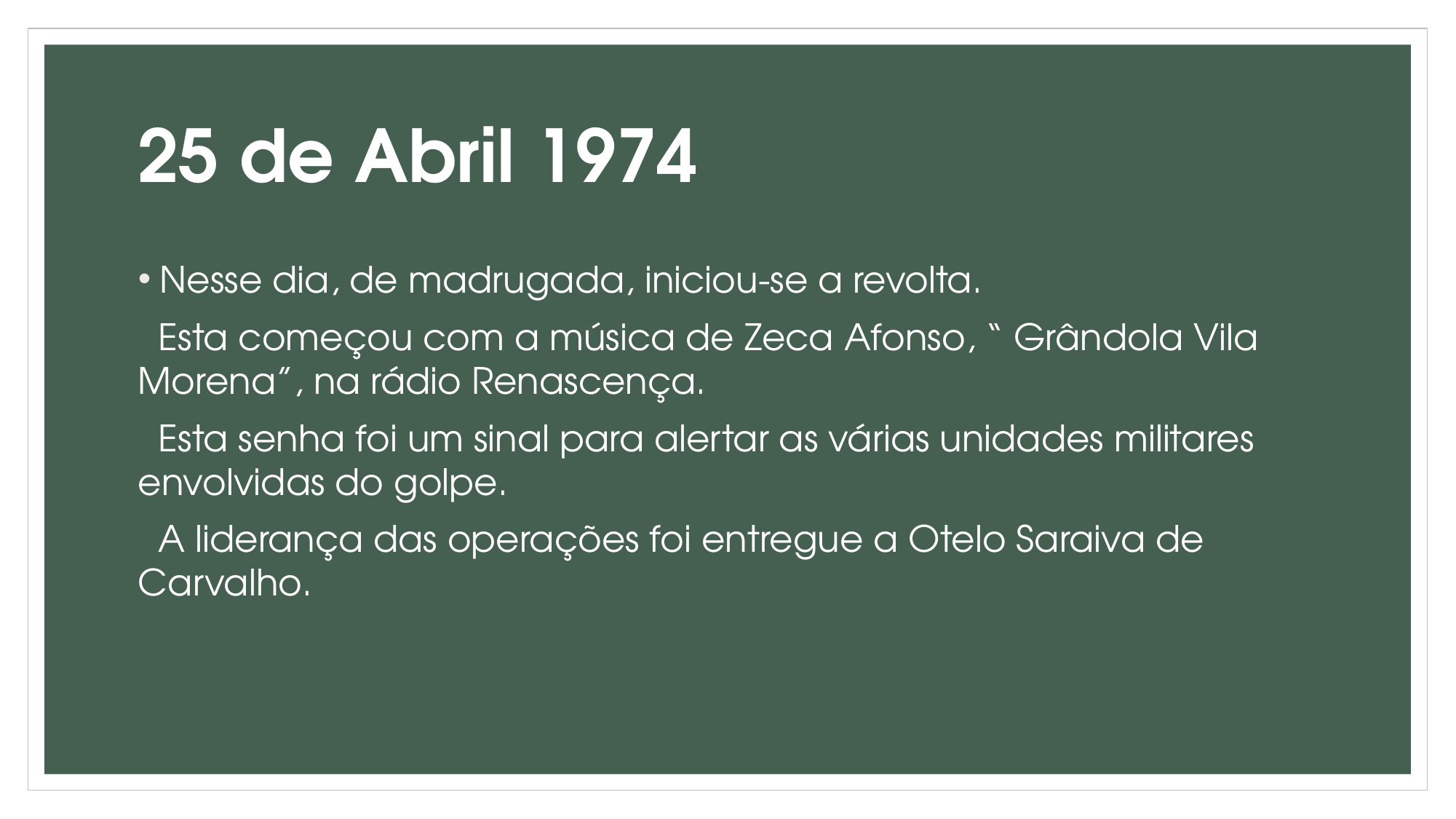

# 25 de Abril 1974
Nesse dia, de madrugada, iniciou-se a revolta.
  Esta começou com a música de Zeca Afonso, “ Grândola Vila Morena”, na rádio Renascença.
  Esta senha foi um sinal para alertar as várias unidades militares envolvidas do golpe.
  A liderança das operações foi entregue a Otelo Saraiva de Carvalho.